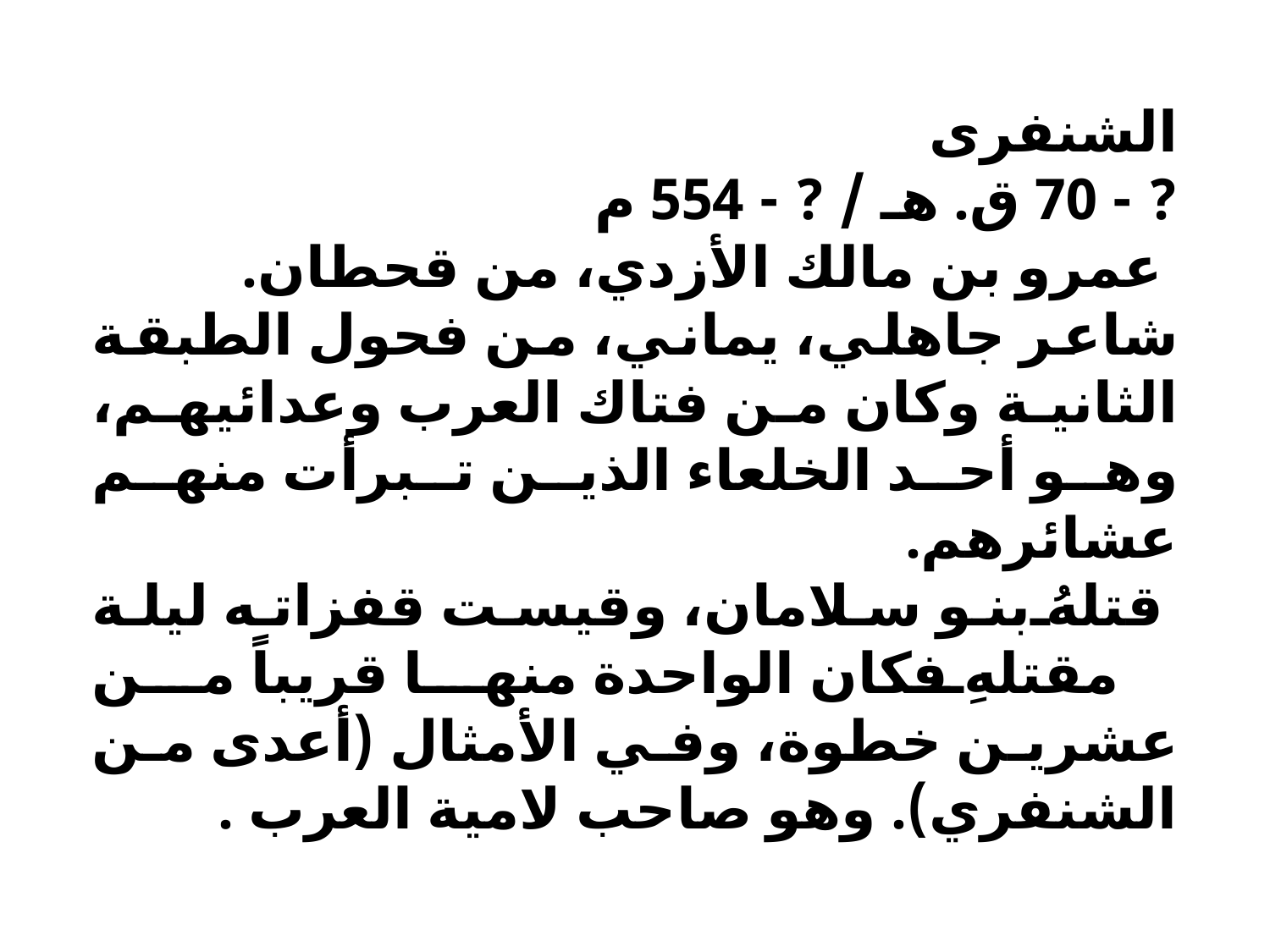

الشنفرى
? - 70 ق. هـ / ? - 554 م
 عمرو بن مالك الأزدي، من قحطان.
شاعر جاهلي، يماني، من فحول الطبقة الثانية وكان من فتاك العرب وعدائيهم، وهو أحد الخلعاء الذين تبرأت منهم عشائرهم.
قتلهُ بنو سلامان، وقيست قفزاته ليلة مقتلهِ فكان الواحدة منها قريباً من عشرين خطوة، وفي الأمثال (أعدى من الشنفري). وهو صاحب لامية العرب .